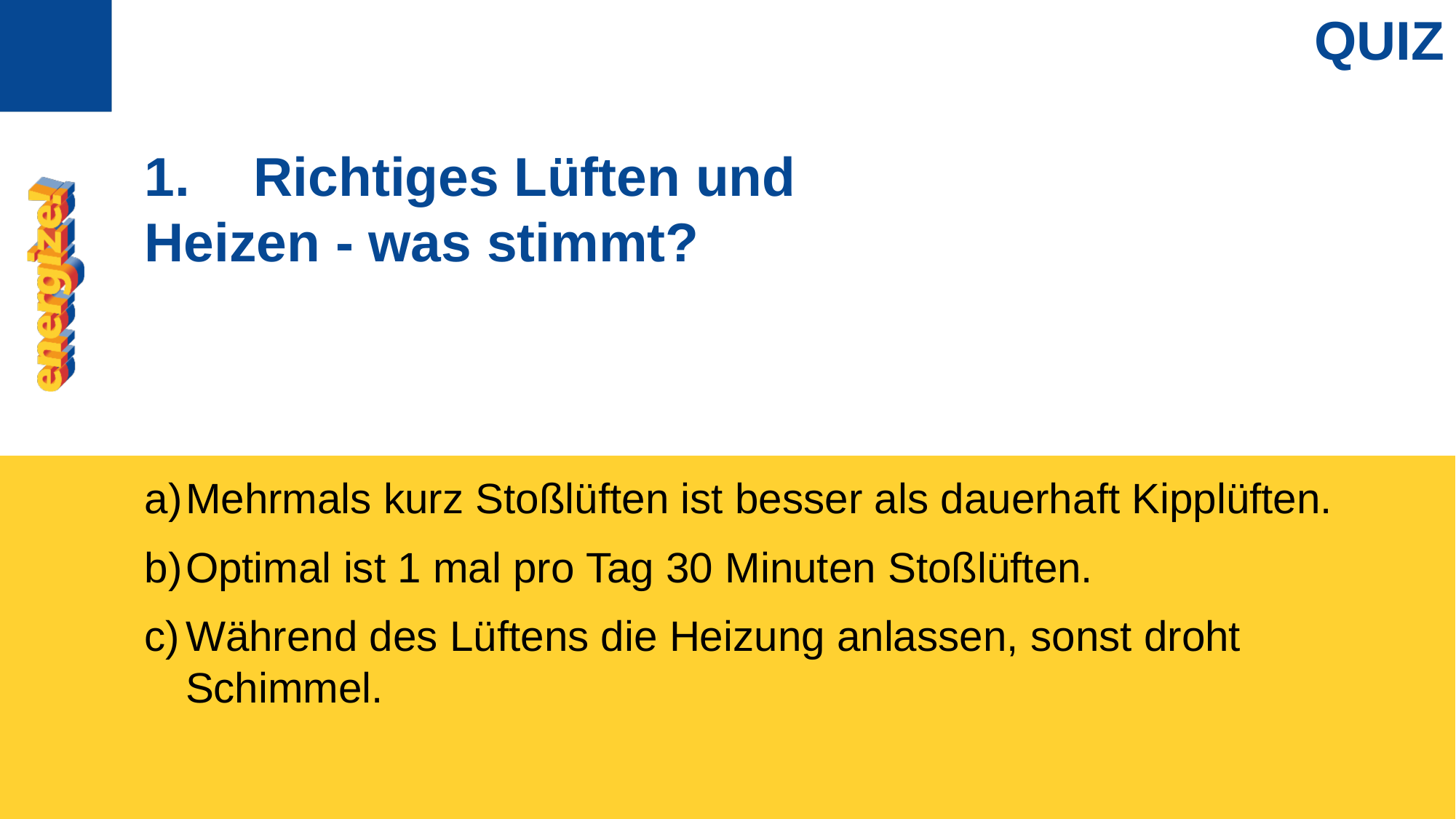

QUIZ
1.	Richtiges Lüften und Heizen - was stimmt?
Mehrmals kurz Stoßlüften ist besser als dauerhaft Kipplüften.
Optimal ist 1 mal pro Tag 30 Minuten Stoßlüften.
Während des Lüftens die Heizung anlassen, sonst droht Schimmel.